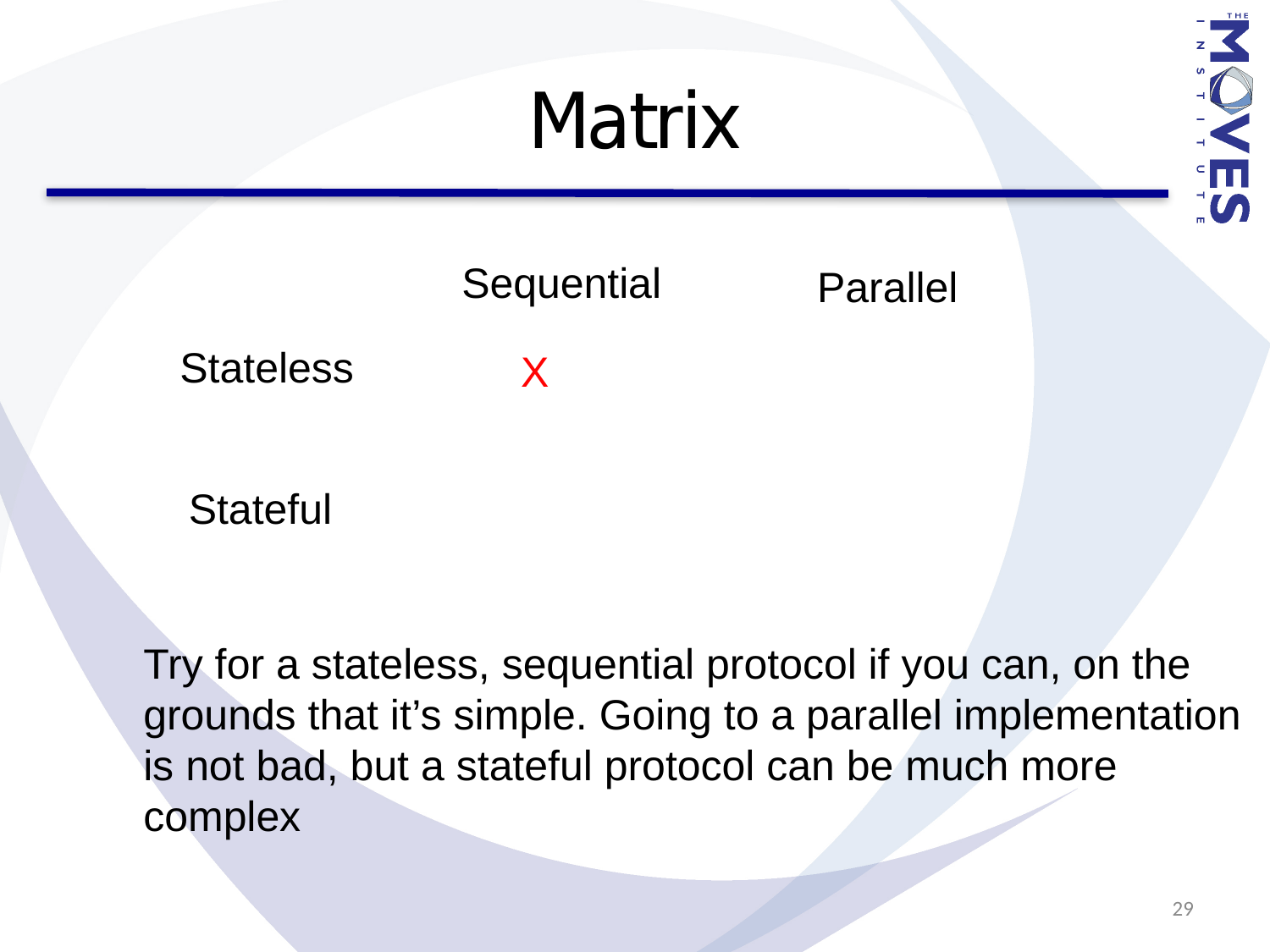

# Matrix
Sequential
Parallel
Stateless
X
Stateful
Try for a stateless, sequential protocol if you can, on the
grounds that it’s simple. Going to a parallel implementation
is not bad, but a stateful protocol can be much more
complex
29